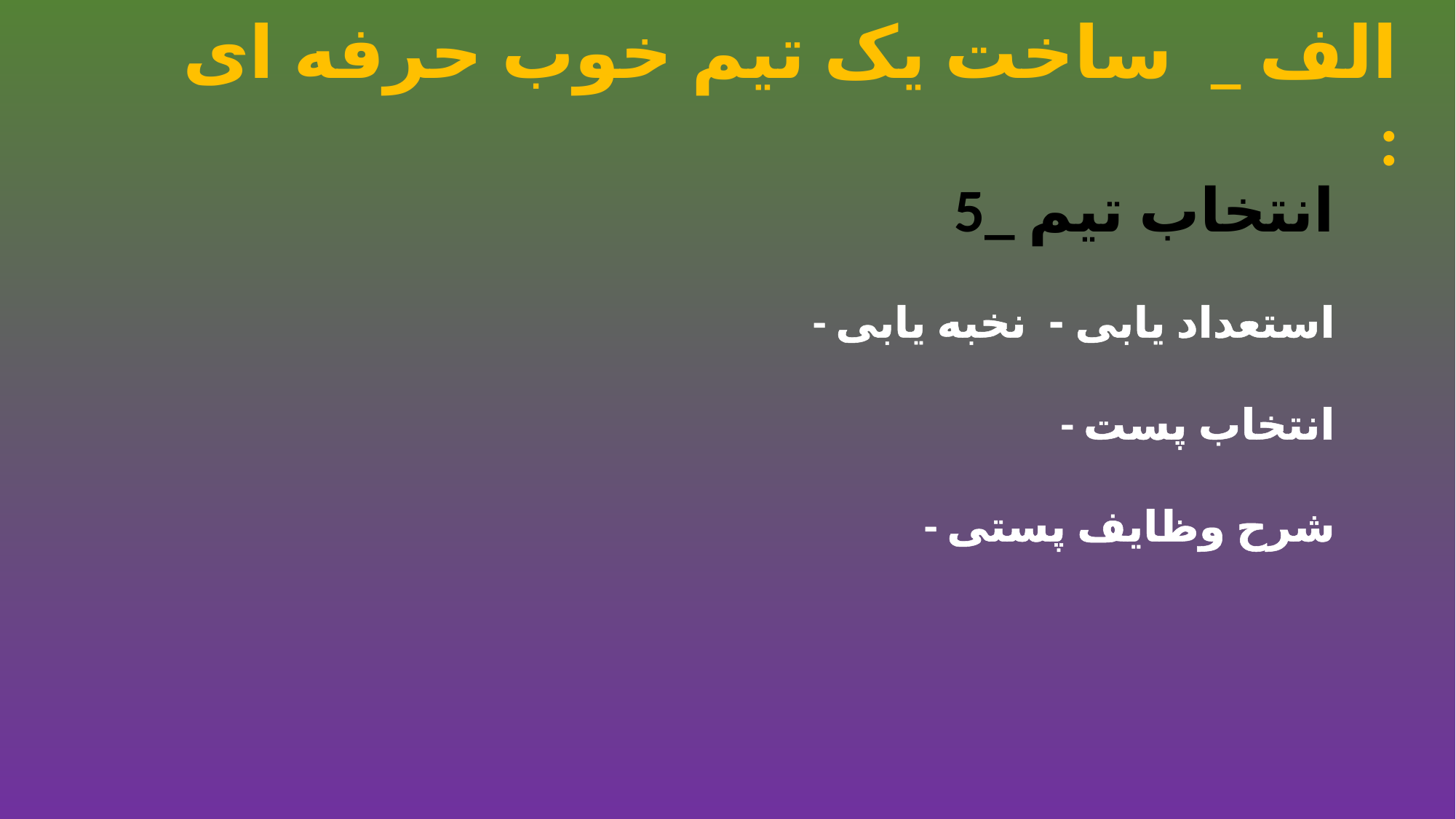

الف _  ساخت یک تیم خوب حرفه ای :
5_ انتخاب تیم

- استعداد یابی -  نخبه یابی

- انتخاب پست

- شرح وظایف پستی